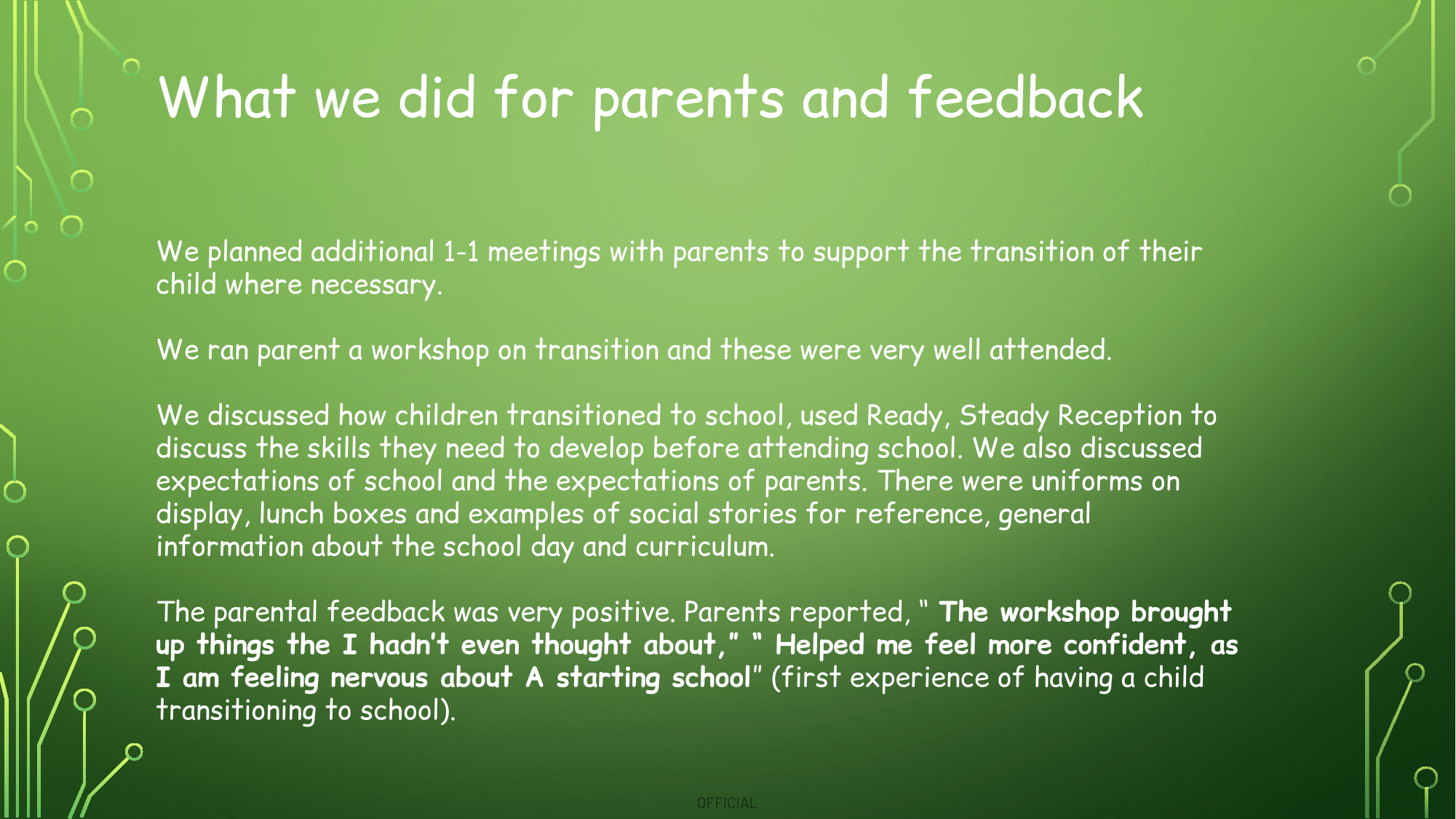

# What we did for parents and feedback
We planned additional 1-1 meetings with parents to support the transition of their child where necessary.

We ran parent a workshop on transition and these were very well attended.

We discussed how children transitioned to school, used Ready, Steady Reception to discuss the skills they need to develop before attending school. We also discussed expectations of school and the expectations of parents. There were uniforms on display, lunch boxes and examples of social stories for reference, general information about the school day and curriculum.

The parental feedback was very positive. Parents reported, “ The workshop brought up things the I hadn’t even thought about,” “ Helped me feel more confident, as I am feeling nervous about A starting school” (first experience of having a child transitioning to school).